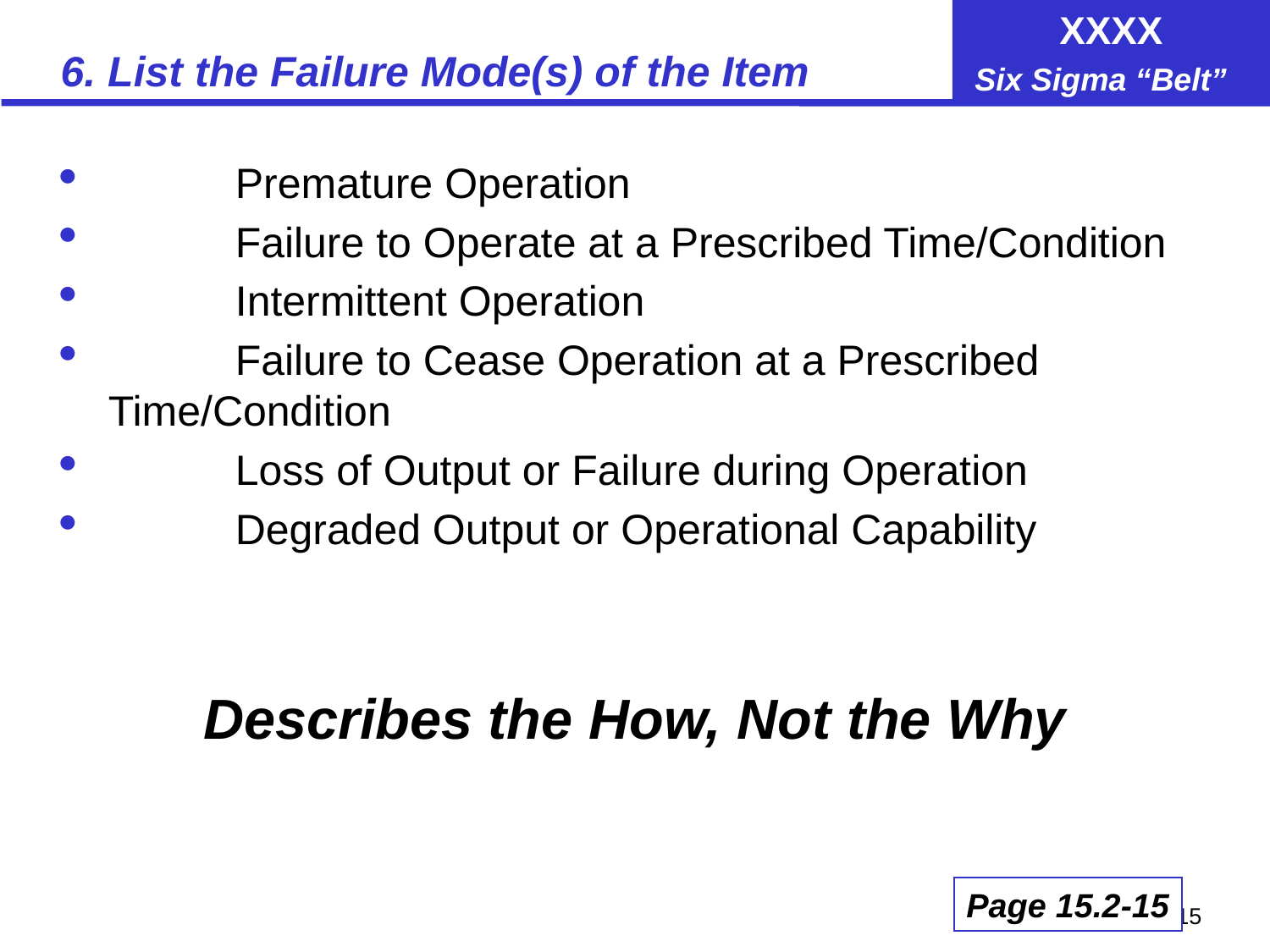

# 6. List the Failure Mode(s) of the Item
	Premature Operation
	Failure to Operate at a Prescribed Time/Condition
	Intermittent Operation
	Failure to Cease Operation at a Prescribed Time/Condition
	Loss of Output or Failure during Operation
	Degraded Output or Operational Capability

Describes the How, Not the Why
Page 15.2-15